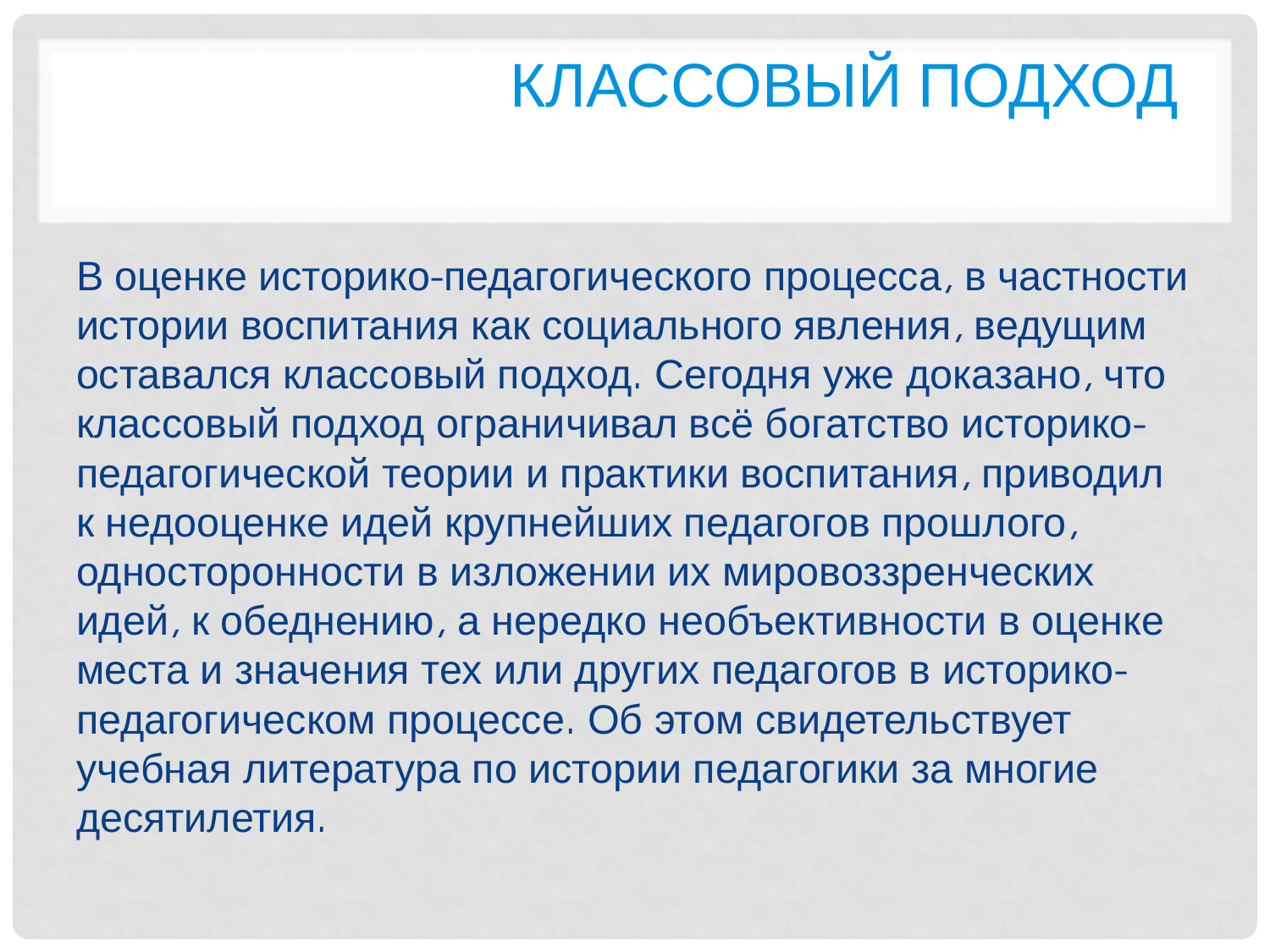

# Классовый подход
В оценке историко-педагогического процесса, в частности истории воспитания как социального явления, ведущим оставался классовый подход. Сегодня уже доказано, что классовый подход ограничивал всё богатство историко-педагогической теории и практики воспитания, приводил к недооценке идей крупнейших педагогов прошлого, односторонности в изложении их мировоззренческих идей, к обеднению, а нередко необъективности в оценке места и значения тех или других педагогов в историко-педагогическом процессе. Об этом свидетельствует учебная литература по истории педагогики за многие десятилетия.